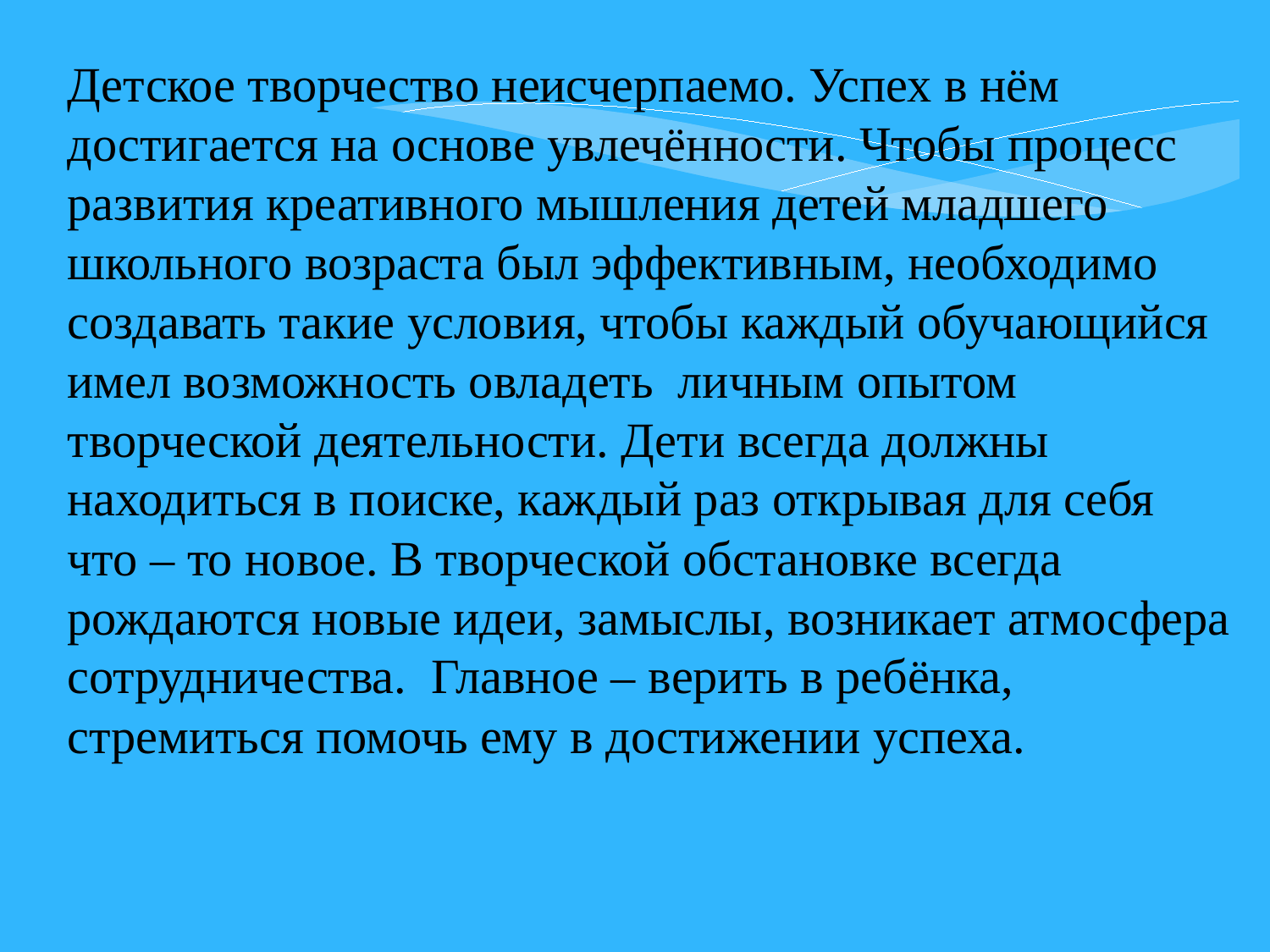

Детское творчество неисчерпаемо. Успех в нём достигается на основе увлечённости. Чтобы процесс развития креативного мышления детей младшего школьного возраста был эффективным, необходимо создавать такие условия, чтобы каждый обучающийся имел возможность овладеть  личным опытом творческой деятельности. Дети всегда должны находиться в поиске, каждый раз открывая для себя что – то новое. В творческой обстановке всегда рождаются новые идеи, замыслы, возникает атмосфера сотрудничества.  Главное – верить в ребёнка, стремиться помочь ему в достижении успеха.